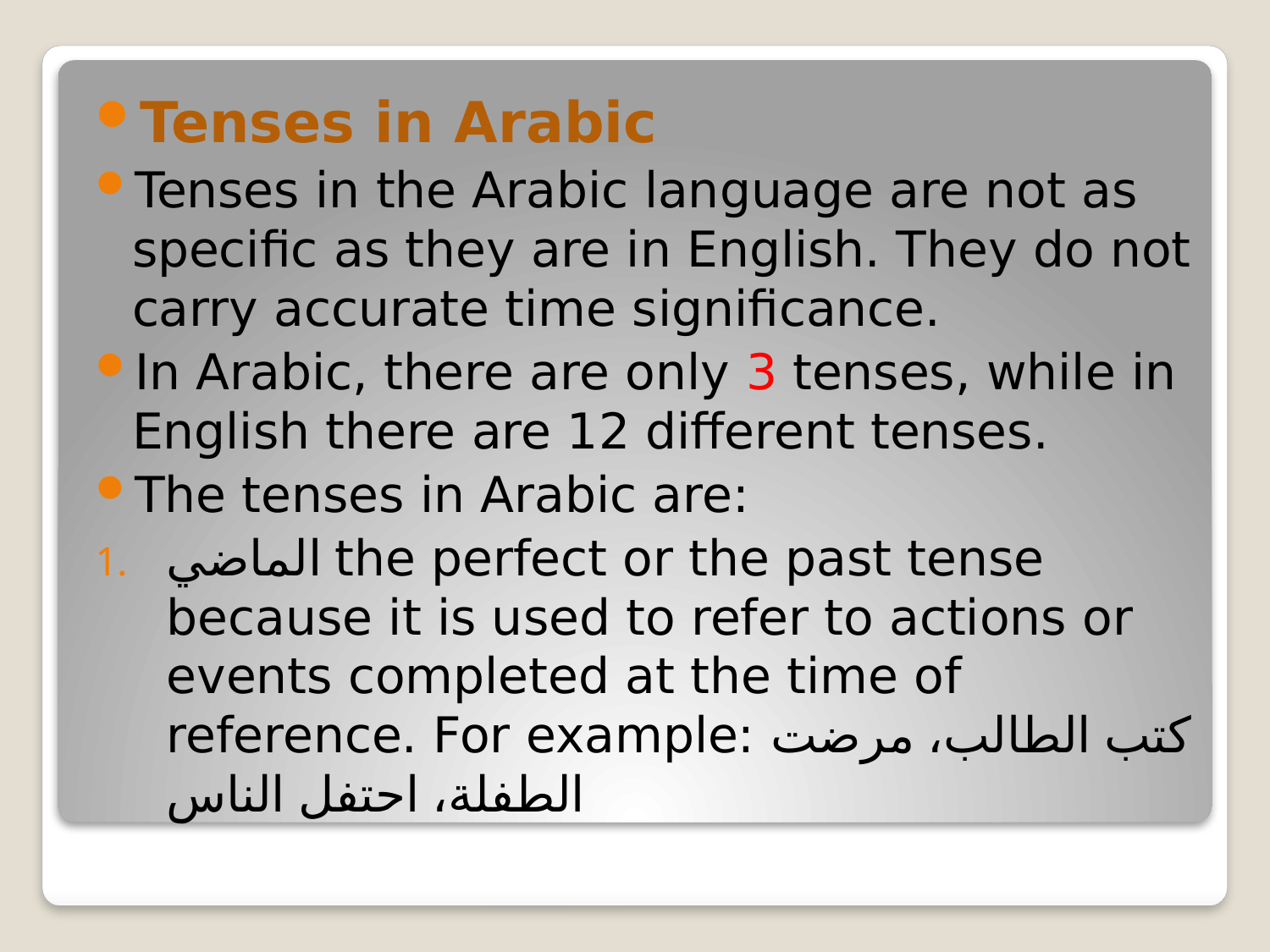

Tenses in Arabic
Tenses in the Arabic language are not as specific as they are in English. They do not carry accurate time significance.
In Arabic, there are only 3 tenses, while in English there are 12 different tenses.
The tenses in Arabic are:
الماضي the perfect or the past tense because it is used to refer to actions or events completed at the time of reference. For example: كتب الطالب، مرضت الطفلة، احتفل الناس